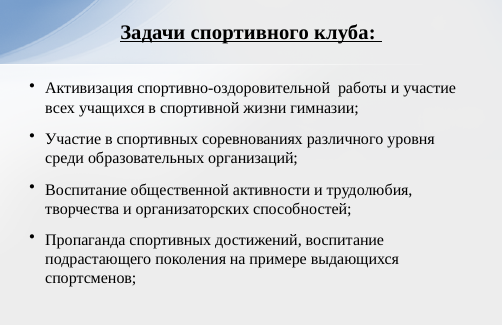

# Задачи спортивного клуба:
Активизация спортивно-оздоровительной  работы и участие всех учащихся в спортивной жизни гимназии;
Участие в спортивных соревнованиях различного уровня среди образовательных организаций;
Воспитание общественной активности и трудолюбия, творчества и организаторских способностей;
Пропаганда спортивных достижений, воспитание подрастающего поколения на примере выдающихся спортсменов;